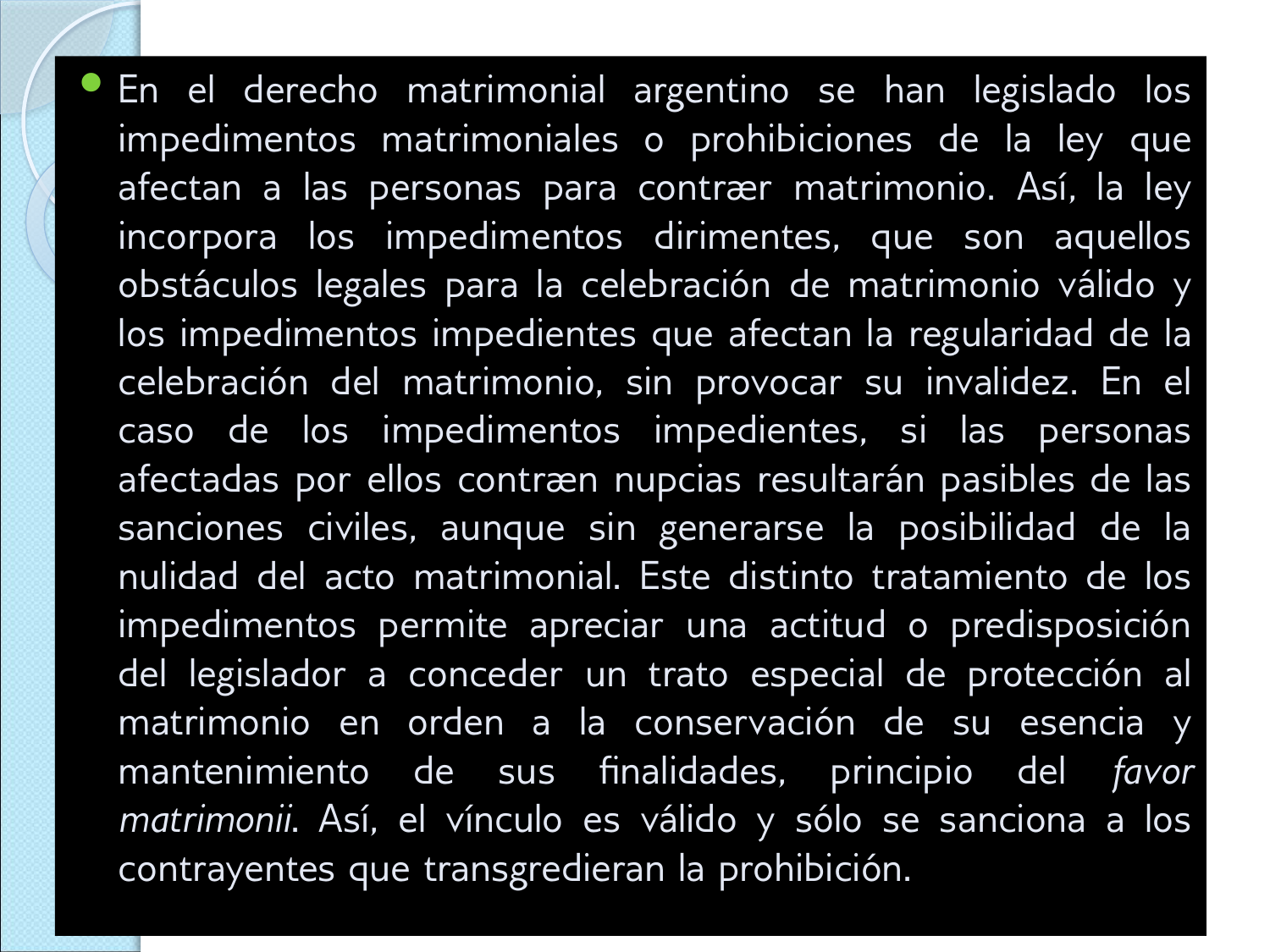

En el derecho matrimonial argentino se han legislado los impedimentos matrimoniales o prohibiciones de la ley que afectan a las personas para contraer matrimonio. Así, la ley incorpora los impedimentos dirimentes, que son aquellos obstáculos legales para la celebración de matrimonio válido y los impedimentos impedientes que afectan la regularidad de la celebración del matrimonio, sin provocar su invalidez. En el caso de los impedimentos impedientes, si las personas afectadas por ellos contraen nupcias resultarán pasibles de las sanciones civiles, aunque sin generarse la posibilidad de la nulidad del acto matrimonial. Este distinto tratamiento de los impedimentos permite apreciar una actitud o predisposición del legislador a conceder un trato especial de protección al matrimonio en orden a la conservación de su esencia y mantenimiento de sus finalidades, principio del favor matrimonii. Así, el vínculo es válido y sólo se sanciona a los contrayentes que transgredieran la prohibición.